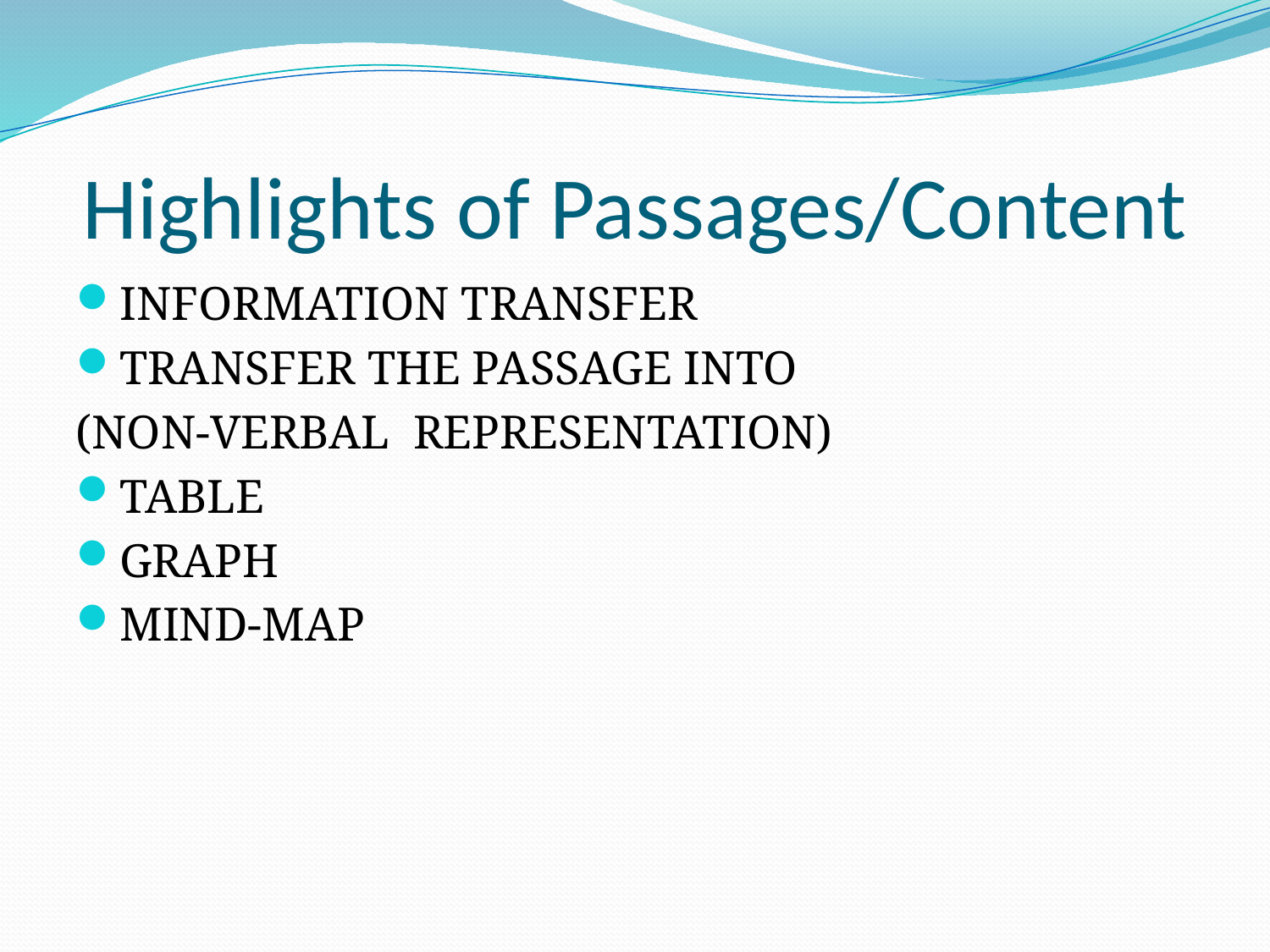

# Highlights of Passages/Content
INFORMATION TRANSFER
TRANSFER THE PASSAGE INTO
(NON-VERBAL  REPRESENTATION)
TABLE
GRAPH
MIND-MAP